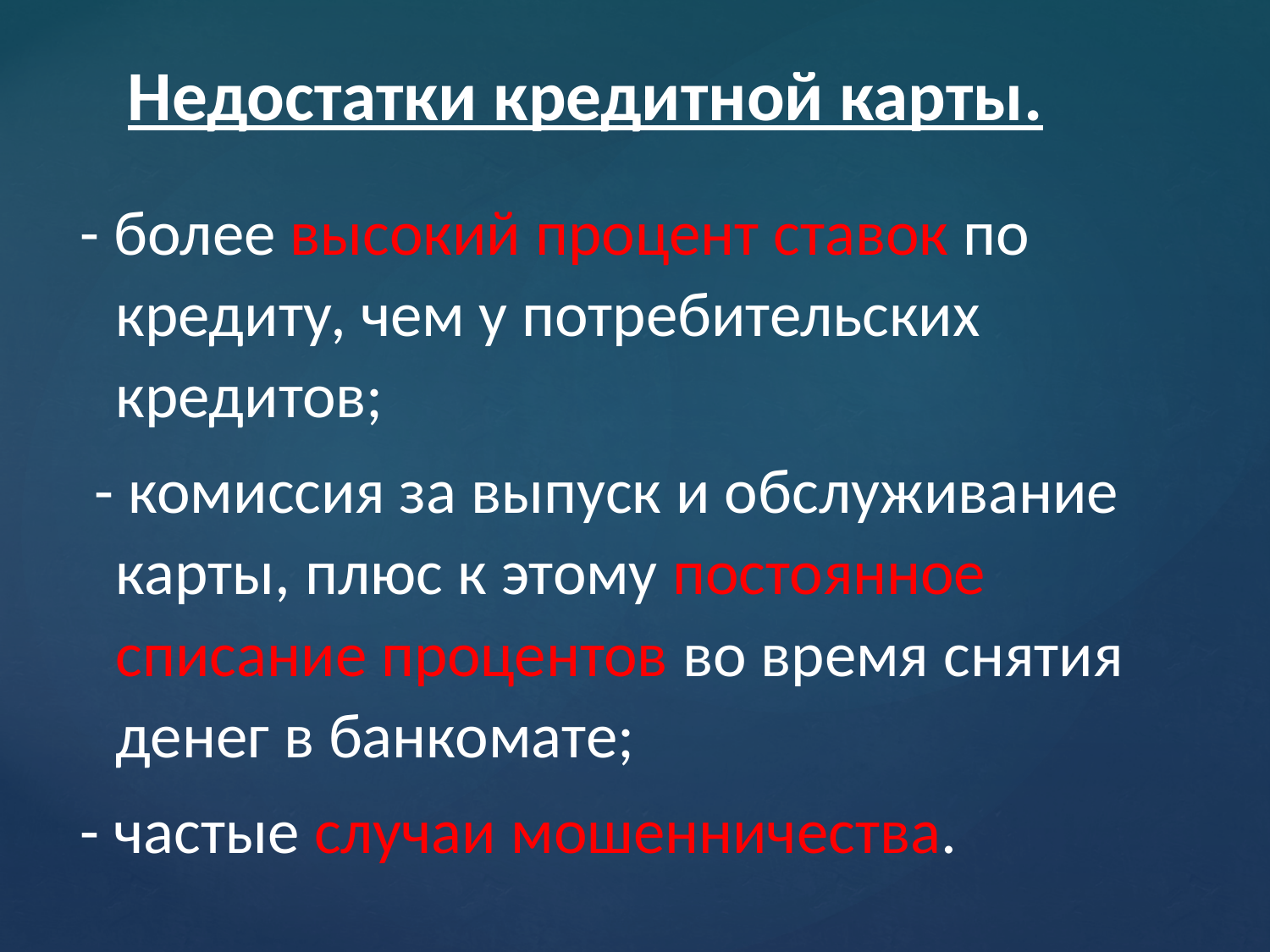

# Недостатки кредитной карты.
- более высокий процент ставок по кредиту, чем у потребительских кредитов;
 - комиссия за выпуск и обслуживание карты, плюс к этому постоянное списание процентов во время снятия денег в банкомате;
- частые случаи мошенничества.